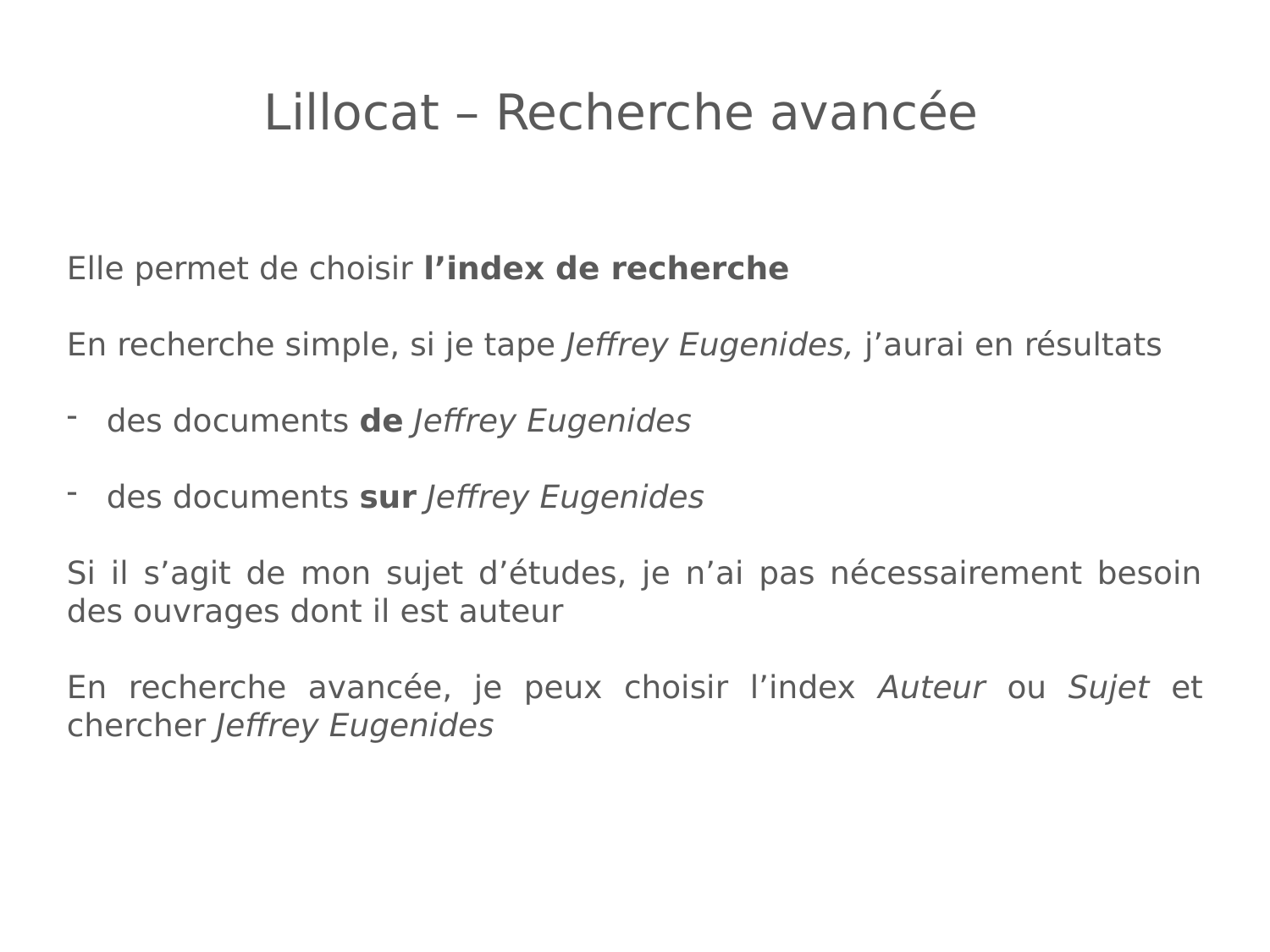

Lillocat – Recherche avancée

Elle permet de choisir l’index de recherche

En recherche simple, si je tape Jeffrey Eugenides, j’aurai en résultats

des documents de Jeffrey Eugenides

des documents sur Jeffrey Eugenides

Si il s’agit de mon sujet d’études, je n’ai pas nécessairement besoin des ouvrages dont il est auteur

En recherche avancée, je peux choisir l’index Auteur ou Sujet et chercher Jeffrey Eugenides